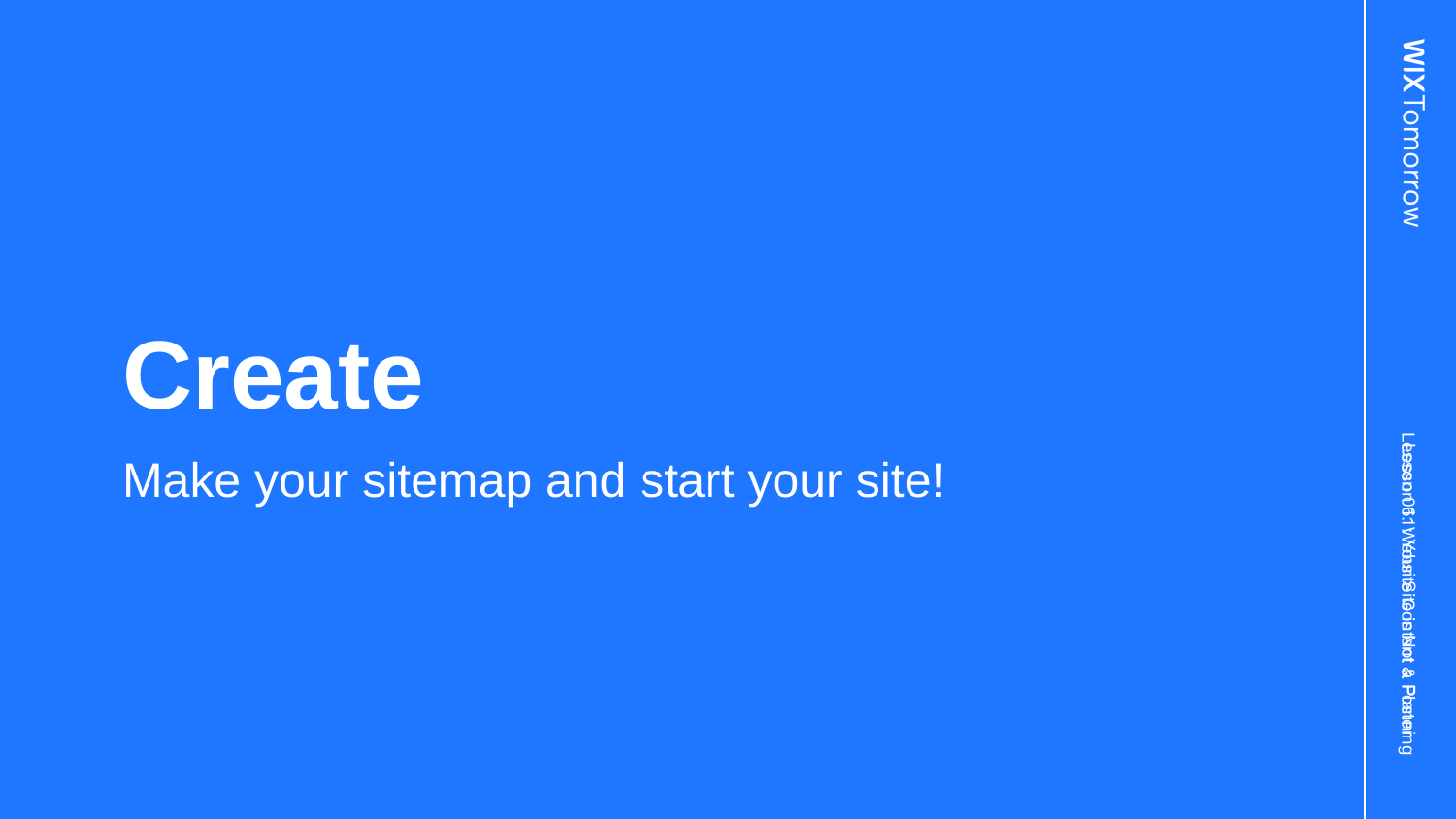

# Create
Make your sitemap and start your site!
Lesson 11: Your Site is Not a Poster